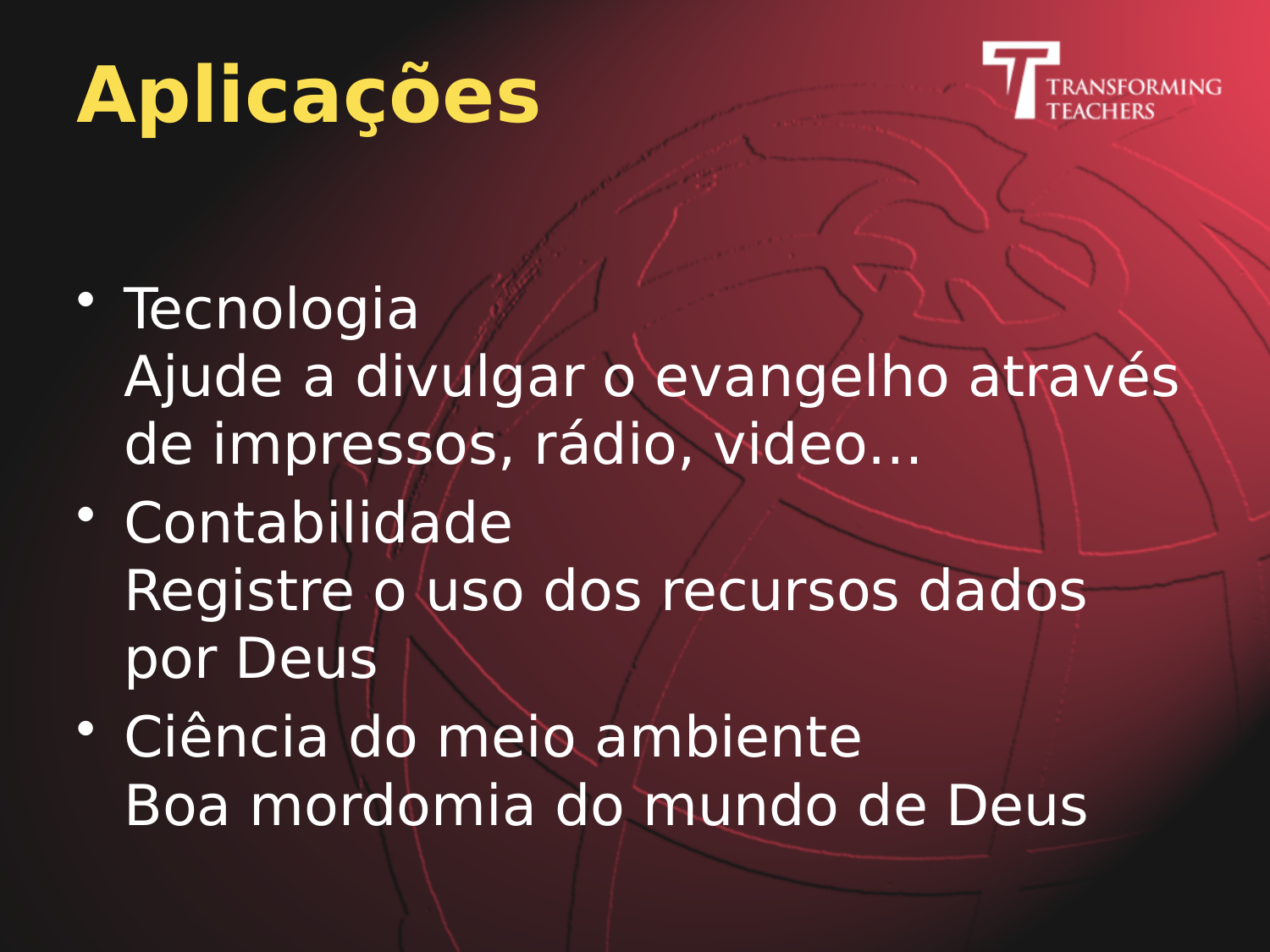

# Aplicações
Tecnologia
Ajude a divulgar o evangelho através de impressos, rádio, video…
Contabilidade
Registre o uso dos recursos dados por Deus
Ciência do meio ambiente
Boa mordomia do mundo de Deus